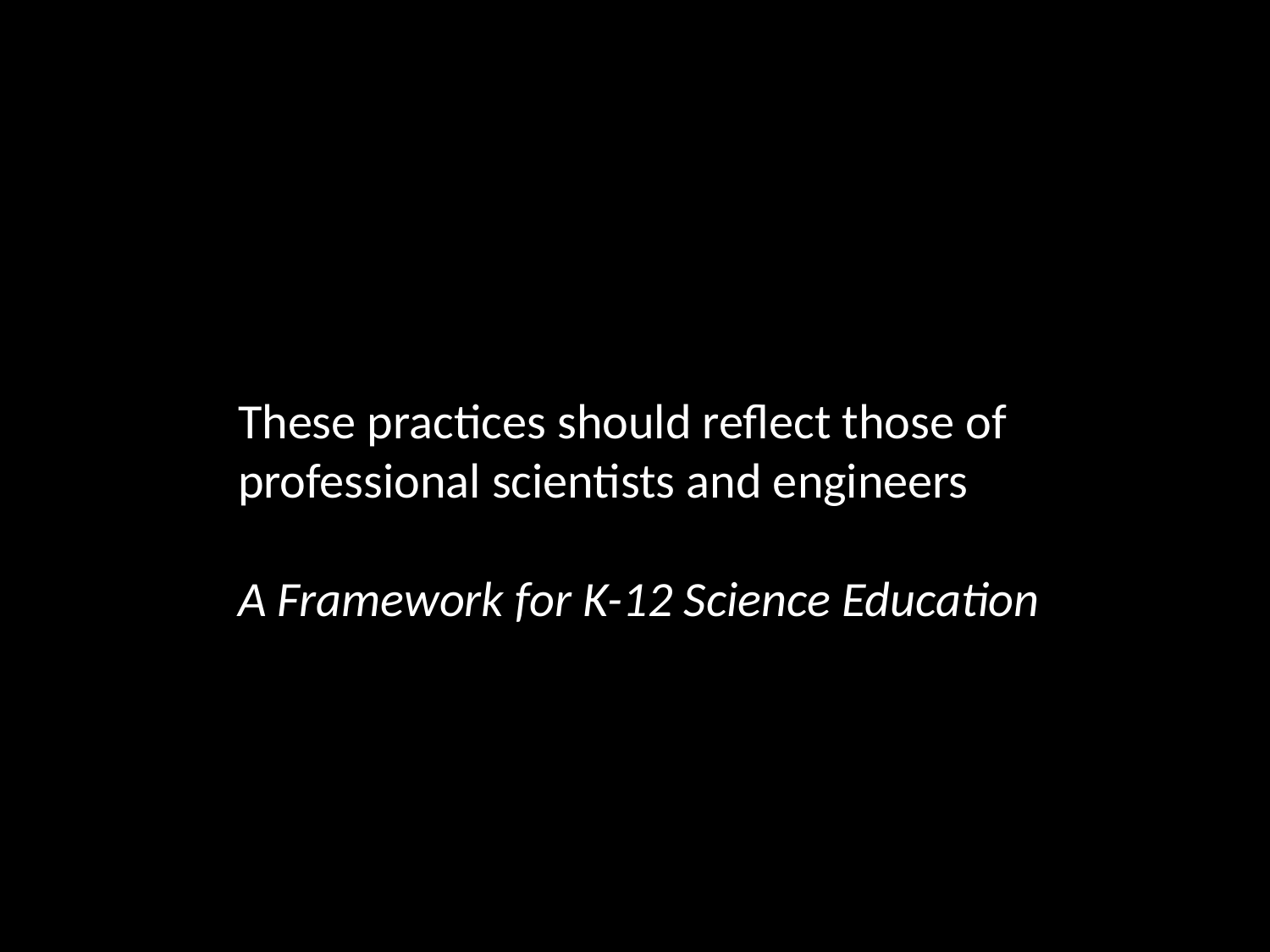

These practices should reflect those of professional scientists and engineers

A Framework for K-12 Science Education